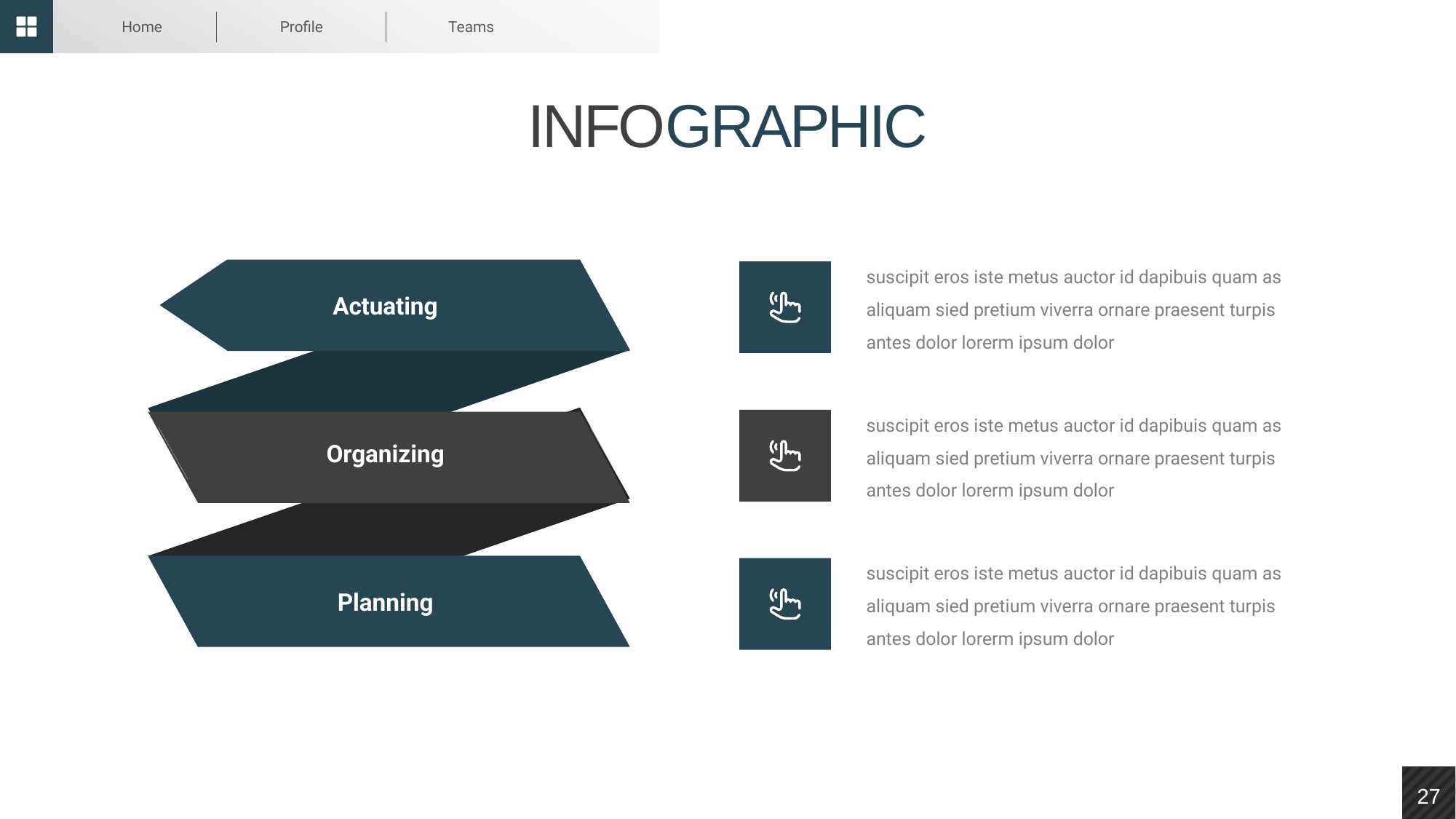

Home
Profile
Teams

27
INFOGRAPHIC
suscipit eros iste metus auctor id dapibuis quam as aliquam sied pretium viverra ornare praesent turpis antes dolor lorerm ipsum dolor

Actuating

suscipit eros iste metus auctor id dapibuis quam as aliquam sied pretium viverra ornare praesent turpis antes dolor lorerm ipsum dolor

Organizing

suscipit eros iste metus auctor id dapibuis quam as aliquam sied pretium viverra ornare praesent turpis antes dolor lorerm ipsum dolor

Planning